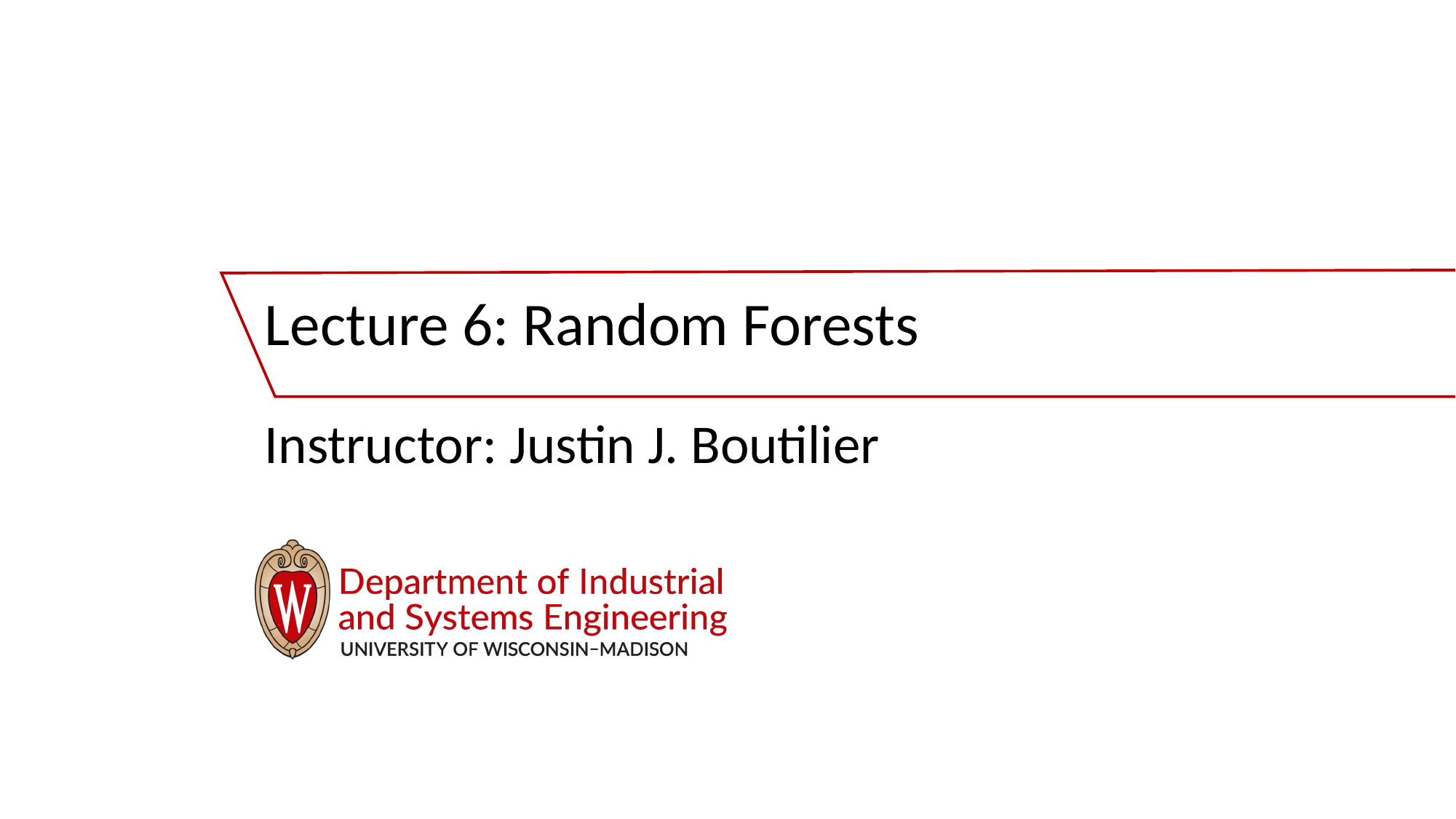

# Lecture 6: Random Forests
Instructor: Justin J. Boutilier